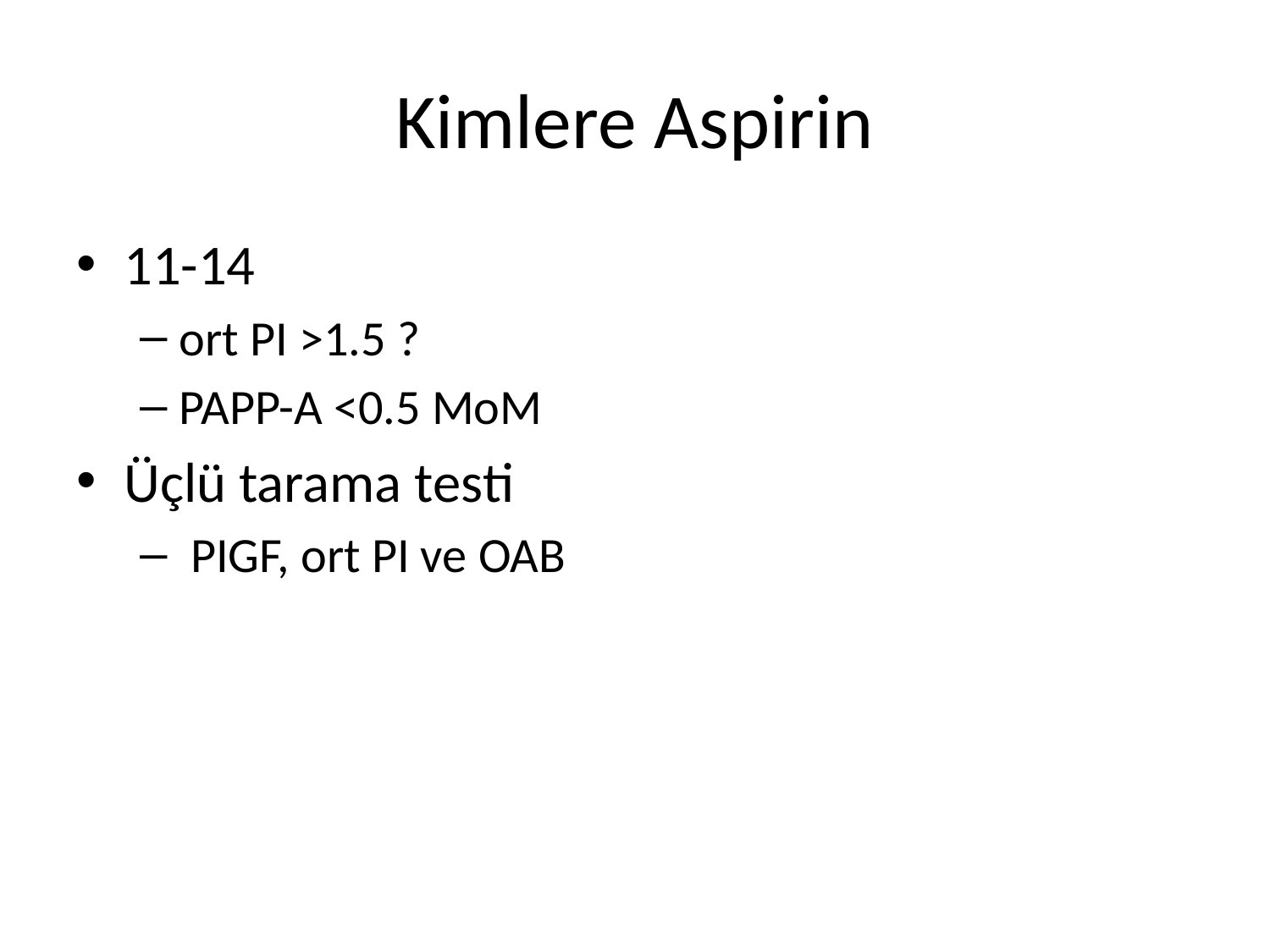

# Kimlere Aspirin
11-14
ort PI >1.5 ?
PAPP-A <0.5 MoM
Üçlü tarama testi
 PIGF, ort PI ve OAB